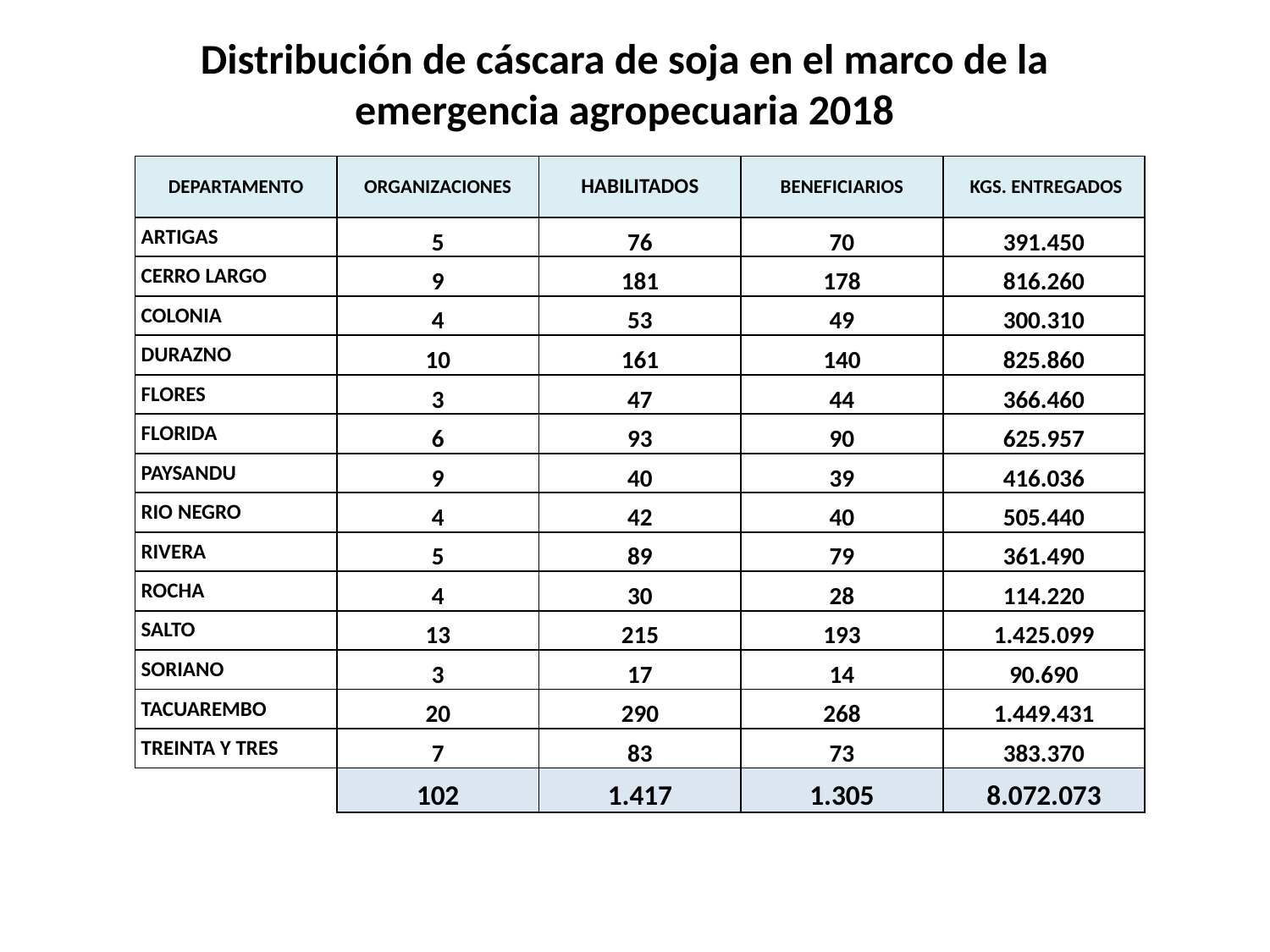

# Distribución de cáscara de soja en el marco de la emergencia agropecuaria 2018
| DEPARTAMENTO | ORGANIZACIONES | HABILITADOS | BENEFICIARIOS | KGS. ENTREGADOS |
| --- | --- | --- | --- | --- |
| ARTIGAS | 5 | 76 | 70 | 391.450 |
| CERRO LARGO | 9 | 181 | 178 | 816.260 |
| COLONIA | 4 | 53 | 49 | 300.310 |
| DURAZNO | 10 | 161 | 140 | 825.860 |
| FLORES | 3 | 47 | 44 | 366.460 |
| FLORIDA | 6 | 93 | 90 | 625.957 |
| PAYSANDU | 9 | 40 | 39 | 416.036 |
| RIO NEGRO | 4 | 42 | 40 | 505.440 |
| RIVERA | 5 | 89 | 79 | 361.490 |
| ROCHA | 4 | 30 | 28 | 114.220 |
| SALTO | 13 | 215 | 193 | 1.425.099 |
| SORIANO | 3 | 17 | 14 | 90.690 |
| TACUAREMBO | 20 | 290 | 268 | 1.449.431 |
| TREINTA Y TRES | 7 | 83 | 73 | 383.370 |
|  | 102 | 1.417 | 1.305 | 8.072.073 |